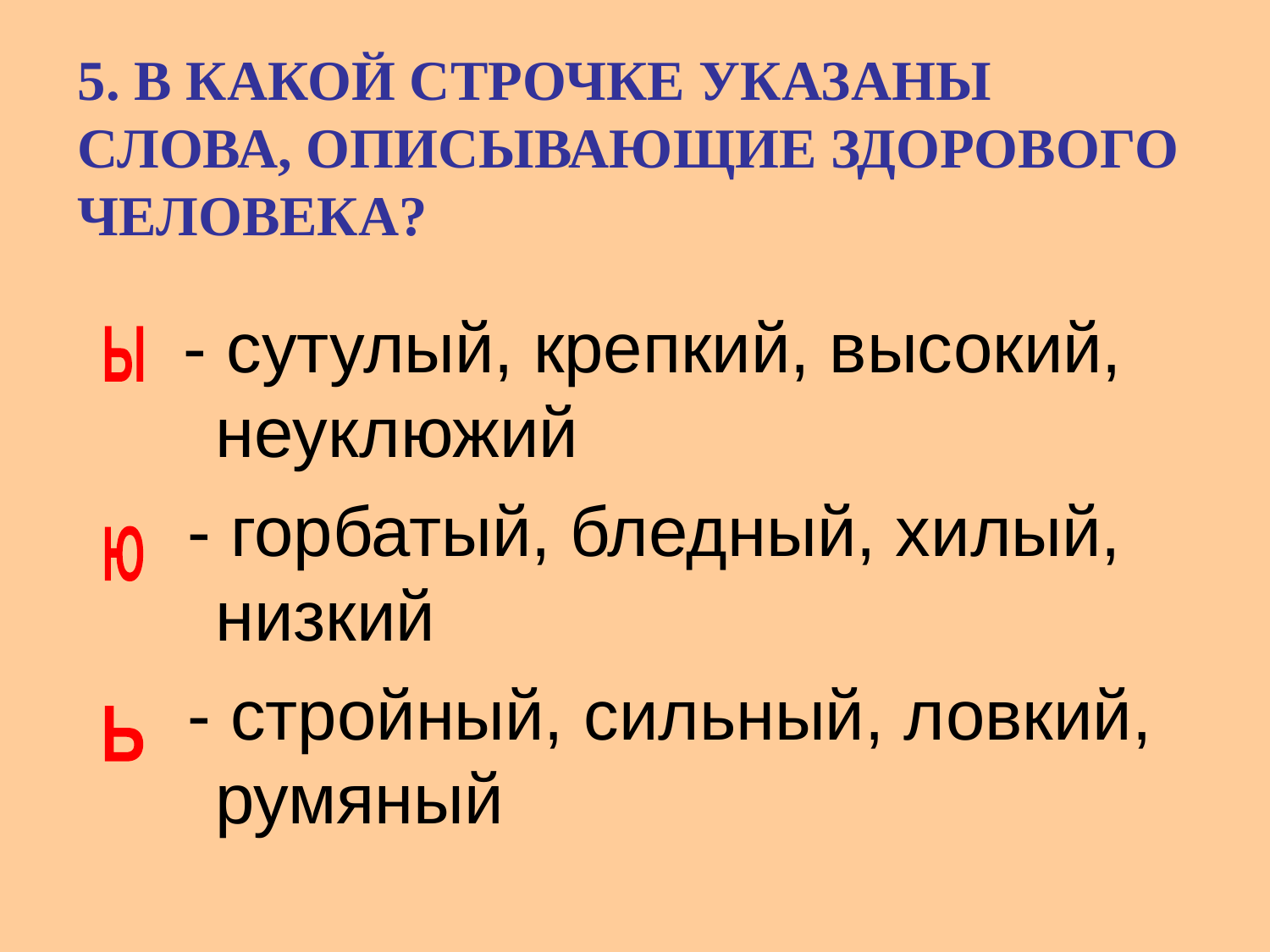

# 5. В КАКОЙ СТРОЧКЕ УКАЗАНЫ СЛОВА, ОПИСЫВАЮЩИЕ ЗДОРОВОГО ЧЕЛОВЕКА?
 - сутулый, крепкий, высокий, неуклюжий
 - горбатый, бледный, хилый, низкий
 - стройный, сильный, ловкий, румяный
Ы
Ю
Ь